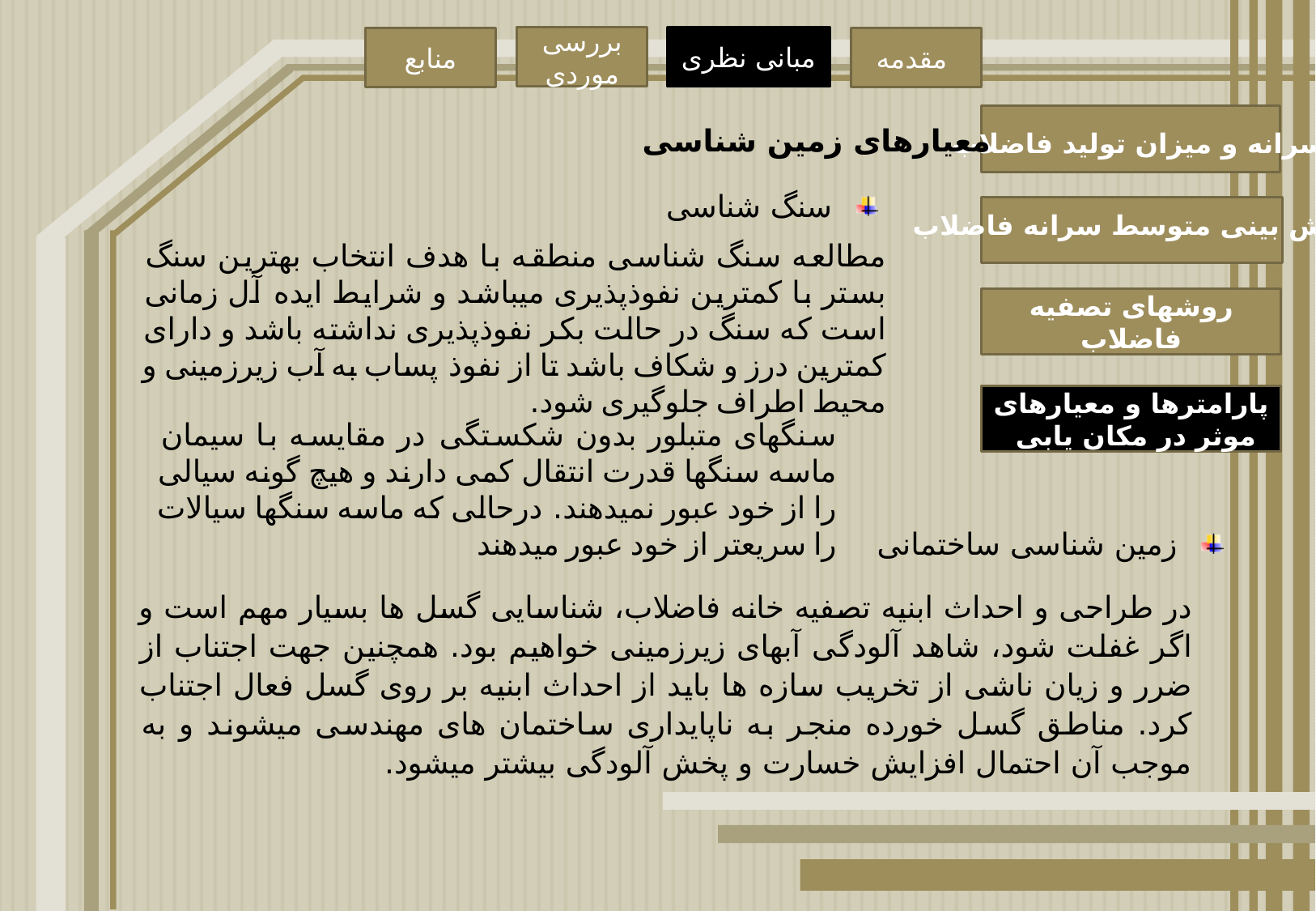

بررسی موردی
مبانی نظری
منابع
مقدمه

معیارهای زمین شناسی
سرانه و میزان تولید فاضلاب
سنگ شناسی
پیش بینی متوسط سرانه فاضلاب
مطالعه سنگ شناسی منطقه با هدف انتخاب بهترین سنگ بستر با کمترین نفوذپذیری میباشد و شرایط ایده آل زمانی است که سنگ در حالت بکر نفوذپذیری نداشته باشد و دارای کمترین درز و شکاف باشد تا از نفوذ پساب به آب زیرزمینی و محیط اطراف جلوگیری شود.
روشهای تصفیه فاضلاب
پارامترها و معیارهای موثر در مکان یابی
سنگهای متبلور بدون شکستگی در مقایسه با سیمان ماسه سنگها قدرت انتقال کمی دارند و هیچ گونه سیالی را از خود عبور نمیدهند. درحالی که ماسه سنگها سیالات را سریعتر از خود عبور میدهند
زمین شناسی ساختمانی
در طراحی و احداث ابنیه تصفیه خانه فاضلاب، شناسایی گسل ها بسیار مهم است و اگر غفلت شود، شاهد آلودگی آبهای زیرزمینی خواهیم بود. همچنین جهت اجتناب از ضرر و زیان ناشی از تخریب سازه ها باید از احداث ابنیه بر روی گسل فعال اجتناب کرد. مناطق گسل خورده منجر به ناپایداری ساختمان های مهندسی میشوند و به موجب آن احتمال افزایش خسارت و پخش آلودگی بیشتر میشود.